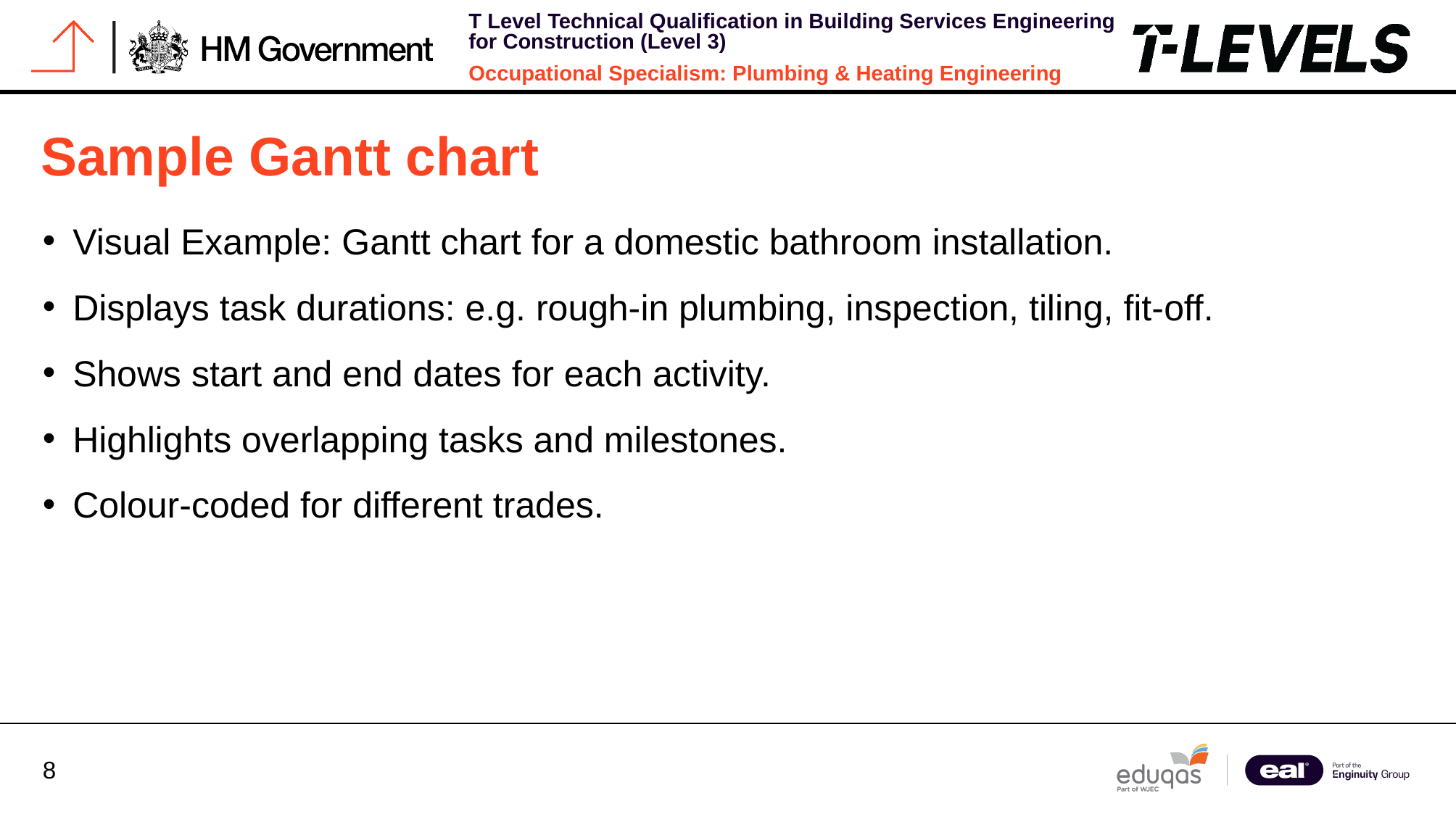

# Sample Gantt chart
Visual Example: Gantt chart for a domestic bathroom installation.
Displays task durations: e.g. rough-in plumbing, inspection, tiling, fit-off.
Shows start and end dates for each activity.
Highlights overlapping tasks and milestones.
Colour-coded for different trades.